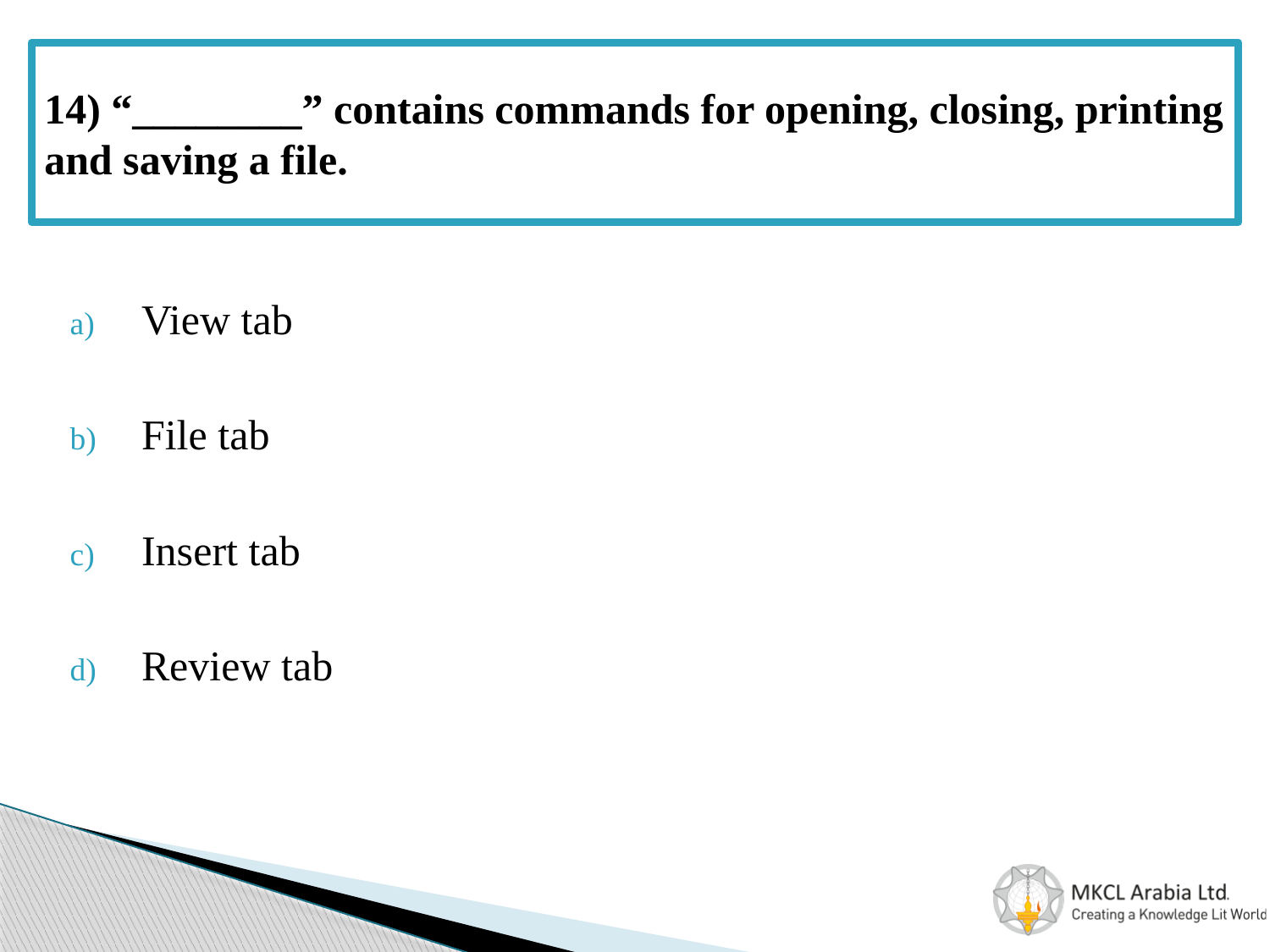

# 14) “________” contains commands for opening, closing, printing and saving a file.
View tab

File tab

Insert tab

Review tab